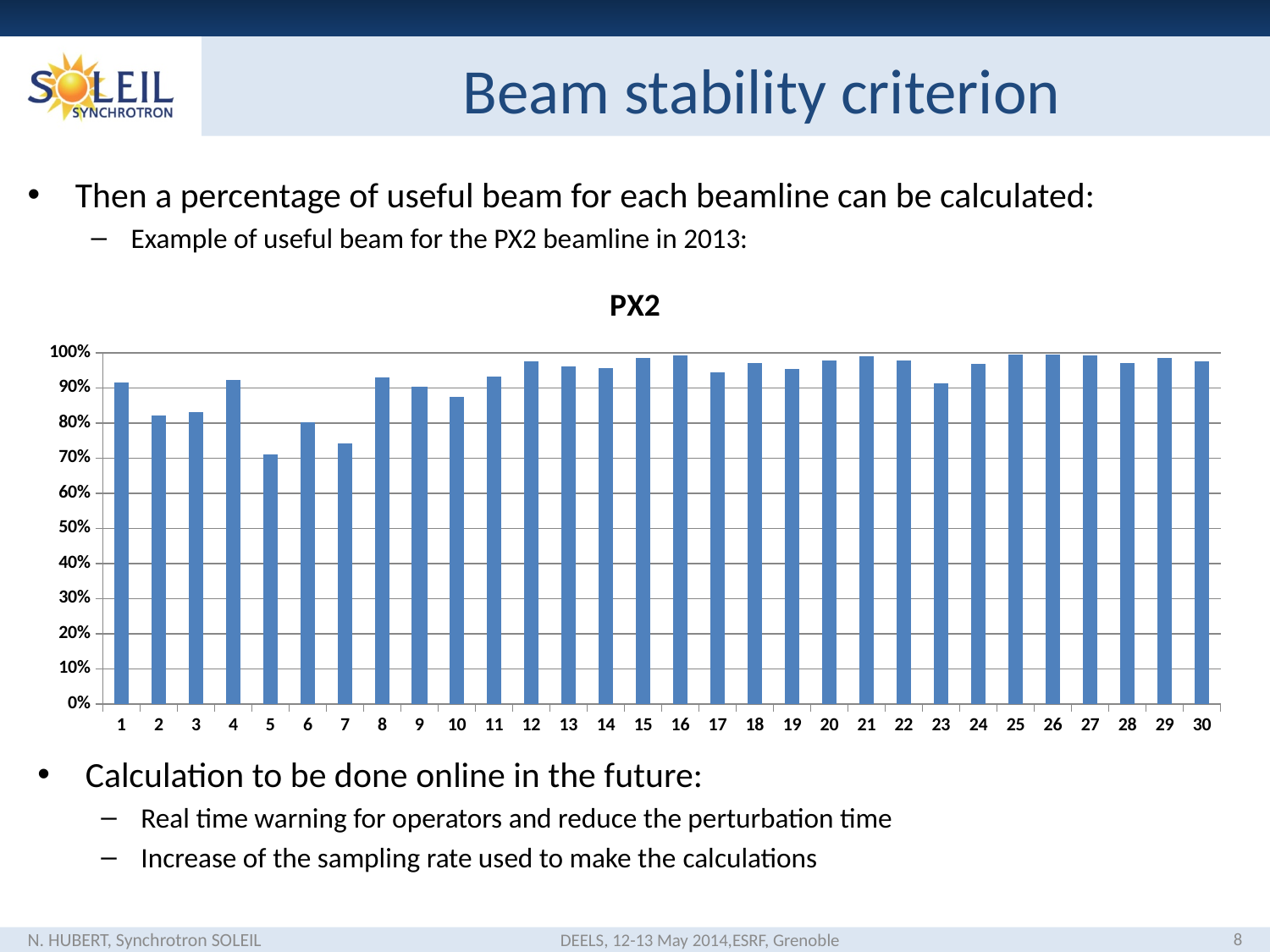

# Beam stability criterion
Then a percentage of useful beam for each beamline can be calculated:
Example of useful beam for the PX2 beamline in 2013:

### Chart: PX2

| Category | ANS-C11/DG/CALC-SDM-POSITION-ANGLE |
|---|---|
Calculation to be done online in the future:
Real time warning for operators and reduce the perturbation time
Increase of the sampling rate used to make the calculations
8
N. HUBERT, Synchrotron SOLEIL
DEELS, 12-13 May 2014,ESRF, Grenoble